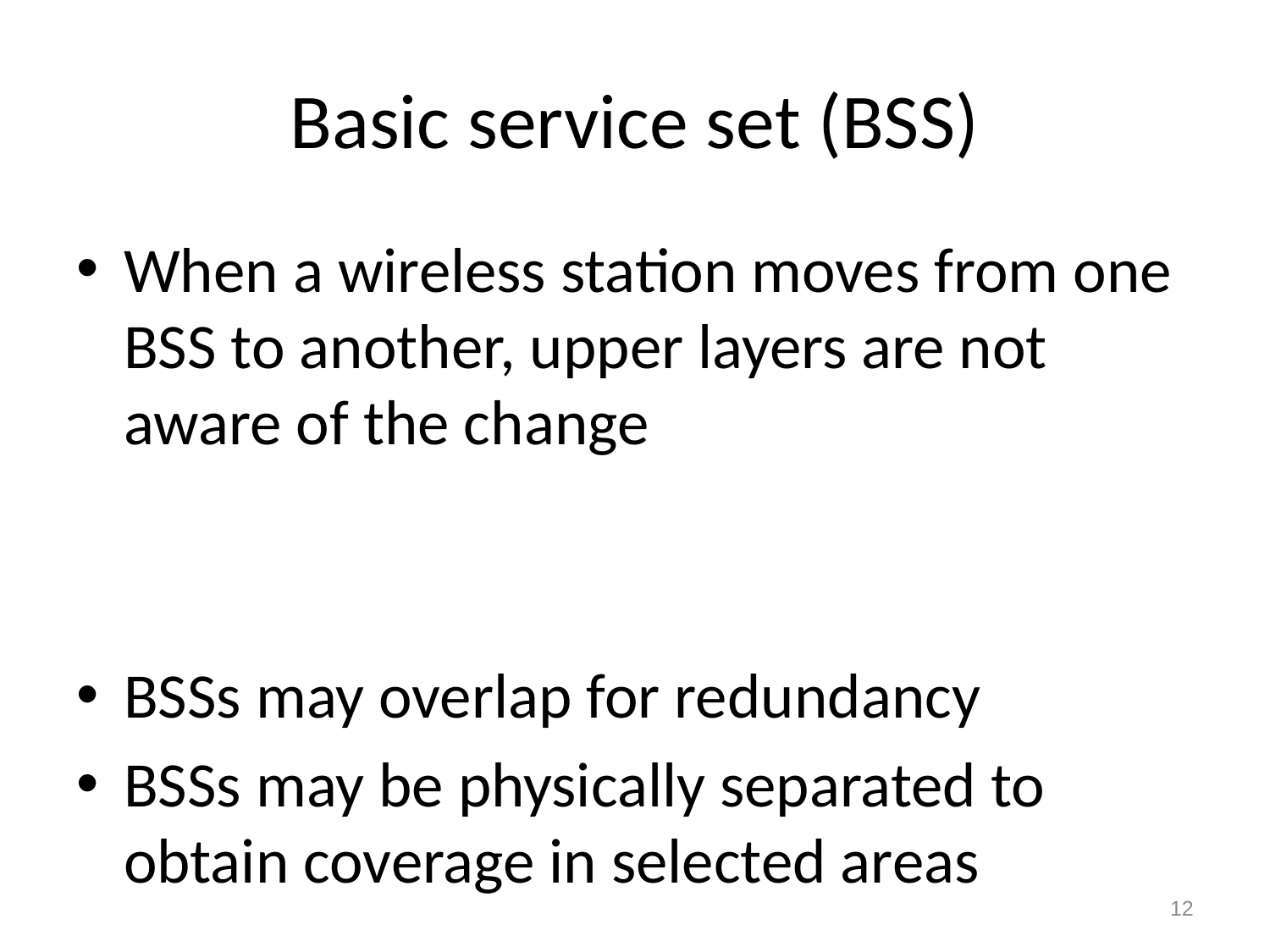

# Basic service set (BSS)
When a wireless station moves from one BSS to another, upper layers are not aware of the change

BSSs may overlap for redundancy
BSSs may be physically separated to obtain coverage in selected areas
12